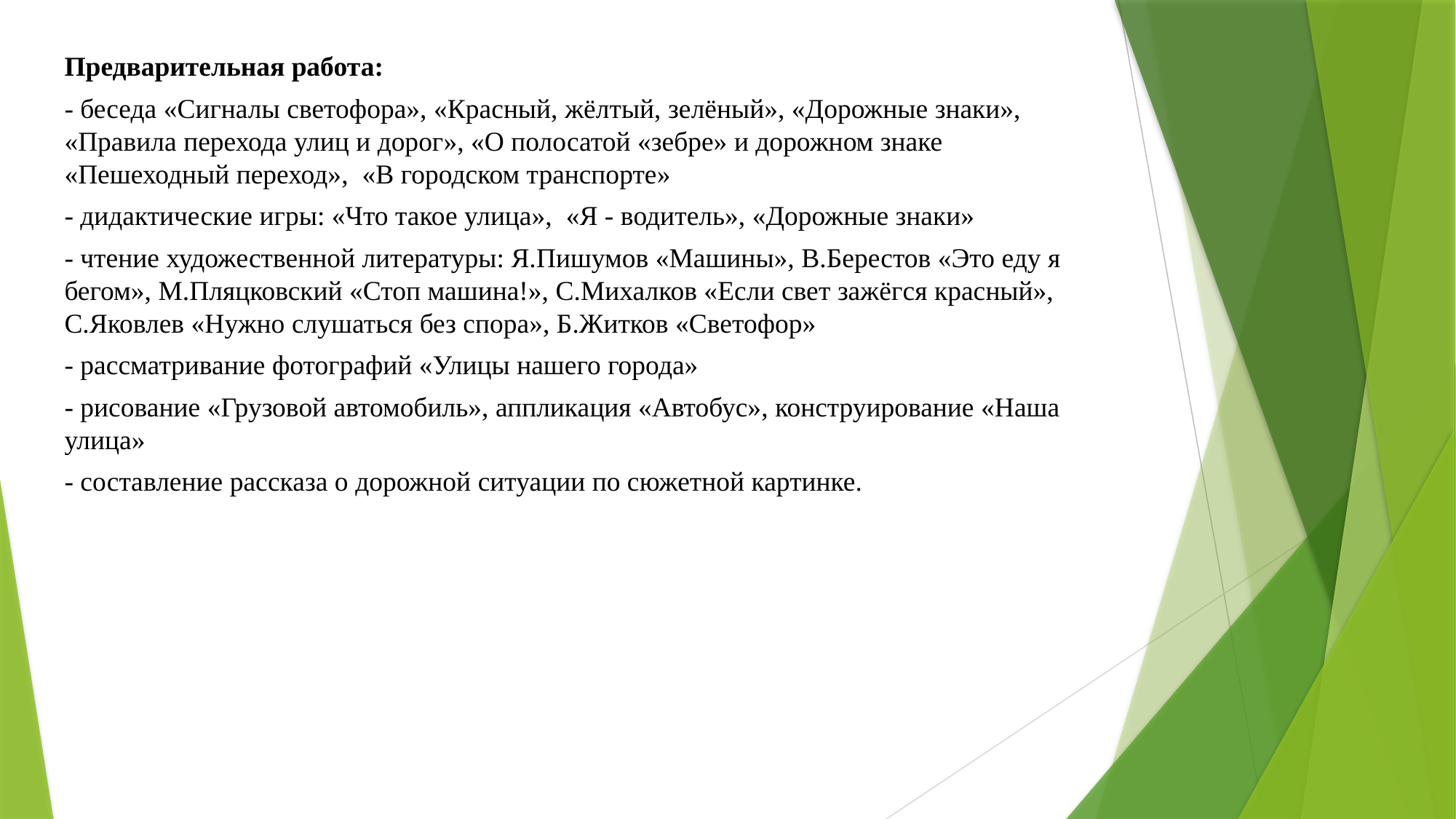

Предварительная работа:
- беседа «Сигналы светофора», «Красный, жёлтый, зелёный», «Дорожные знаки», «Правила перехода улиц и дорог», «О полосатой «зебре» и дорожном знаке «Пешеходный переход»,  «В городском транспорте»
- дидактические игры: «Что такое улица»,  «Я - водитель», «Дорожные знаки»
- чтение художественной литературы: Я.Пишумов «Машины», В.Берестов «Это еду я бегом», М.Пляцковский «Стоп машина!», С.Михалков «Если свет зажёгся красный», С.Яковлев «Нужно слушаться без спора», Б.Житков «Светофор»
- рассматривание фотографий «Улицы нашего города»
- рисование «Грузовой автомобиль», аппликация «Автобус», конструирование «Наша улица»
- составление рассказа о дорожной ситуации по сюжетной картинке.
#